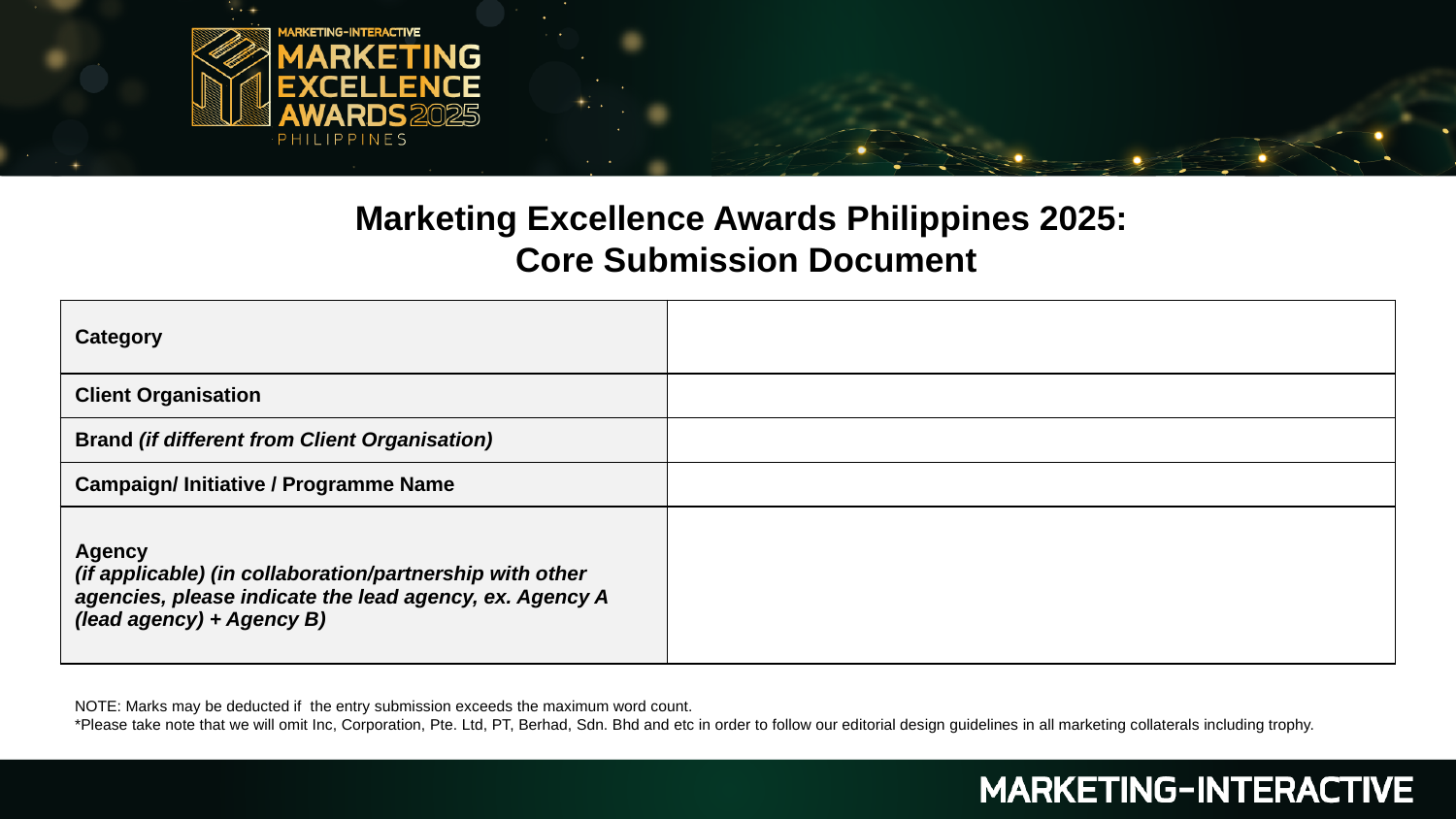

Marketing Excellence Awards Philippines 2025:
Core Submission Document
| Category |  |
| --- | --- |
| Client Organisation |  |
| Brand (if different from Client Organisation) |  |
| Campaign/ Initiative / Programme Name |  |
| Agency (if applicable) (in collaboration/partnership with other agencies, please indicate the lead agency, ex. Agency A (lead agency) + Agency B) |  |
NOTE: Marks may be deducted if  the entry submission exceeds the maximum word count.
*Please take note that we will omit Inc, Corporation, Pte. Ltd, PT, Berhad, Sdn. Bhd and etc in order to follow our editorial design guidelines in all marketing collaterals including trophy.